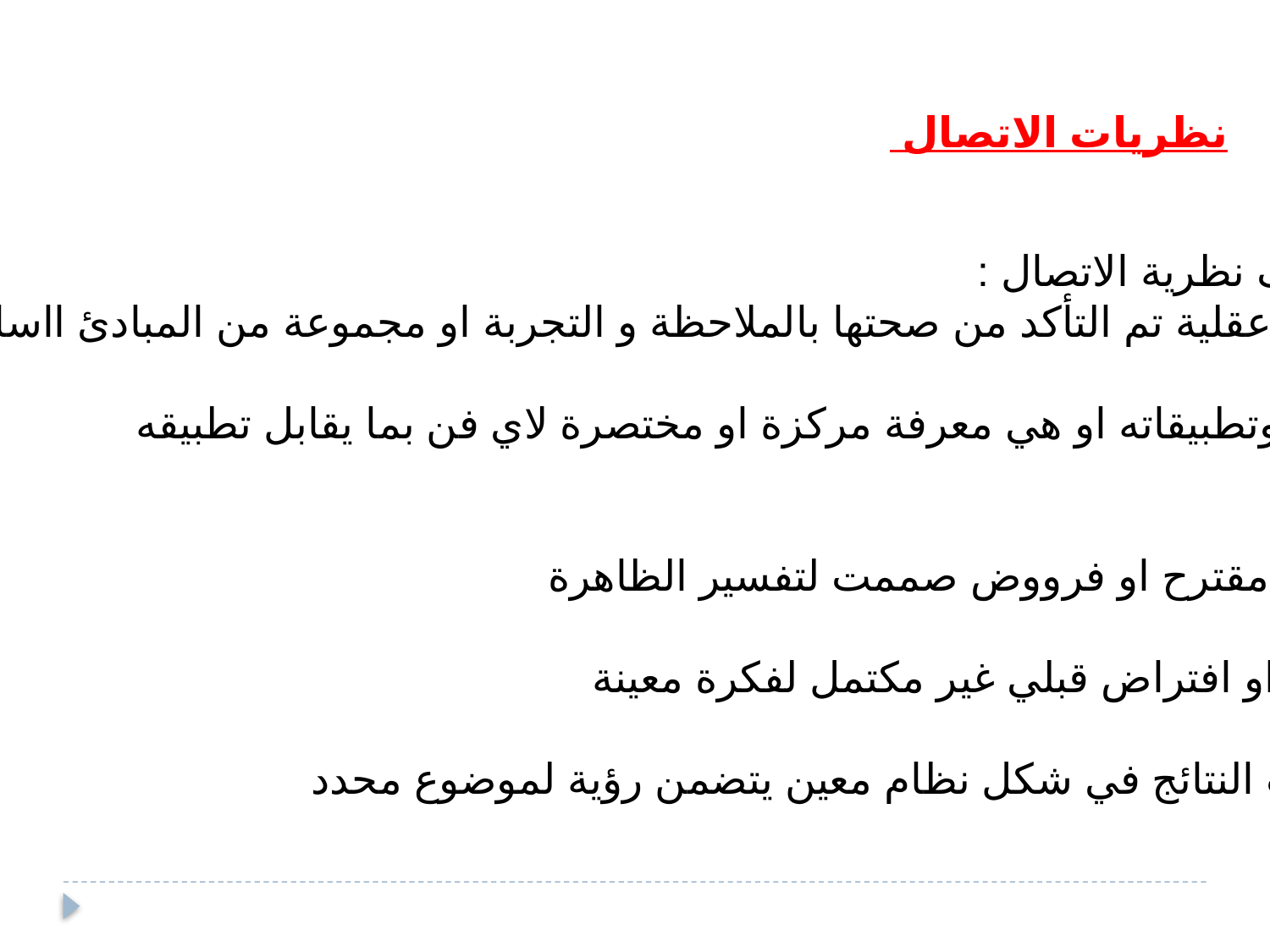

نظريات الاتصال
تعريف نظرية الاتصال :
خطة عقلية تم التأكد من صحتها بالملاحظة و التجربة او مجموعة من المبادئ ااساسية ل

لعلم وتطبيقاته او هي معرفة مركزة او مختصرة لاي فن بما يقابل تطبيقه

شرح مقترح او فرووض صممت لتفسير الظاهرة

تأمل او افتراض قبلي غير مكتمل لفكرة معينة

ترتيب النتائج في شكل نظام معين يتضمن رؤية لموضوع محدد